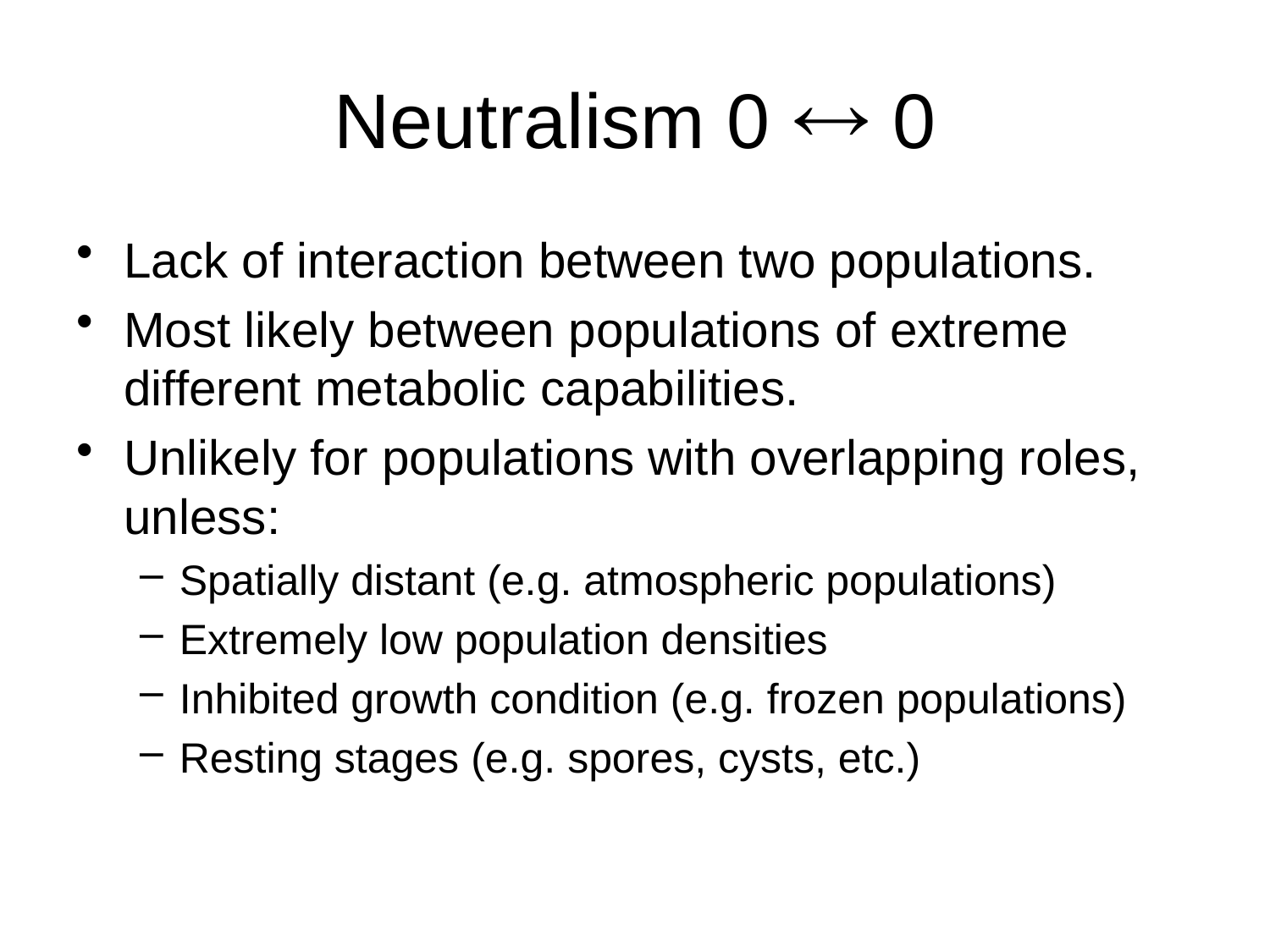

# Neutralism 0 ↔ 0
Lack of interaction between two populations.
Most likely between populations of extreme different metabolic capabilities.
Unlikely for populations with overlapping roles, unless:
Spatially distant (e.g. atmospheric populations)
Extremely low population densities
Inhibited growth condition (e.g. frozen populations)
Resting stages (e.g. spores, cysts, etc.)